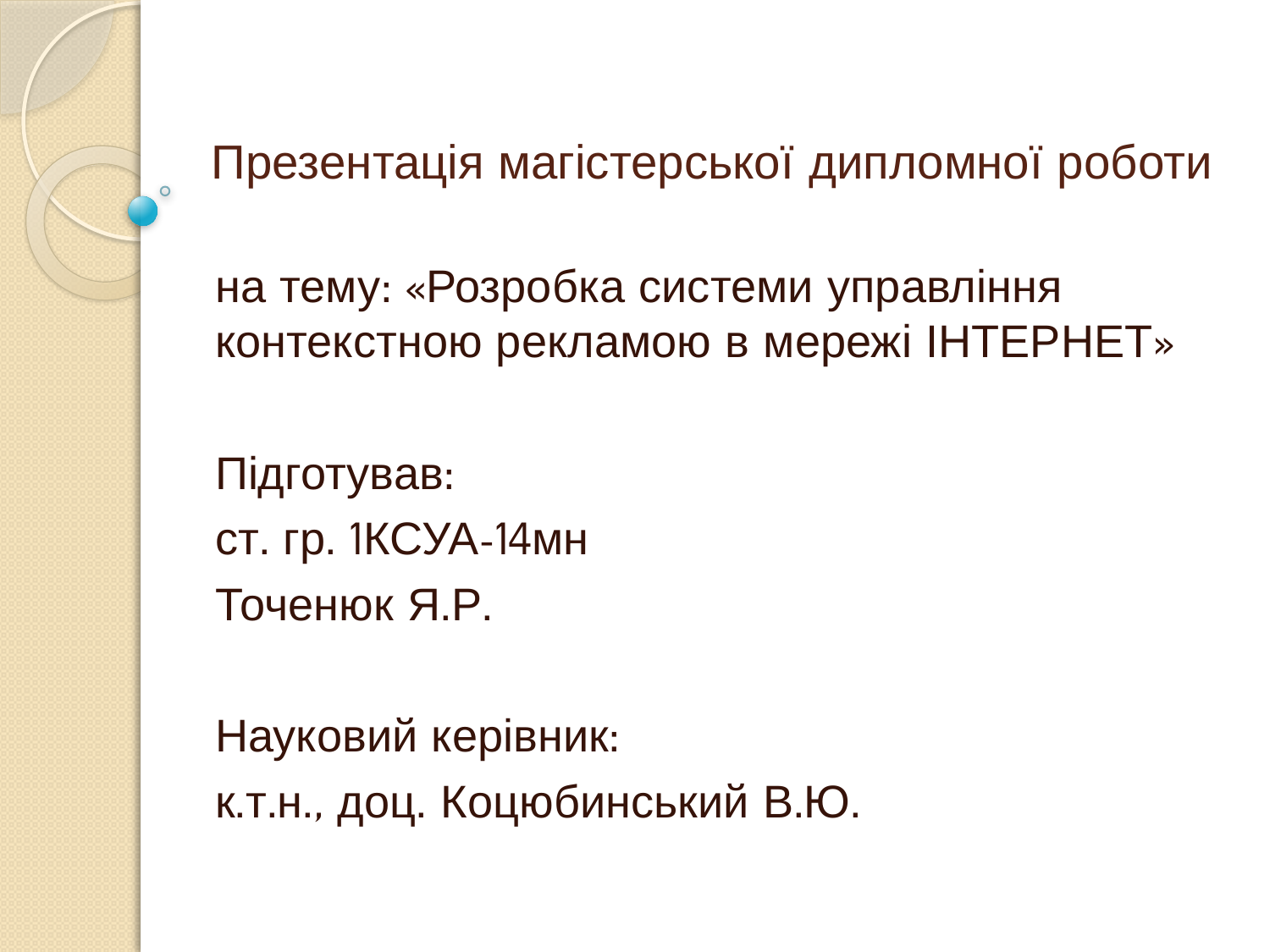

# Презентація магістерської дипломної роботи
на тему: «Розробка системи управління контекстною рекламою в мережі ІНТЕРНЕТ»

Підготував:
ст. гр. 1КСУА-14мн
Точенюк Я.Р.

Науковий керівник:
к.т.н., доц. Коцюбинський В.Ю.